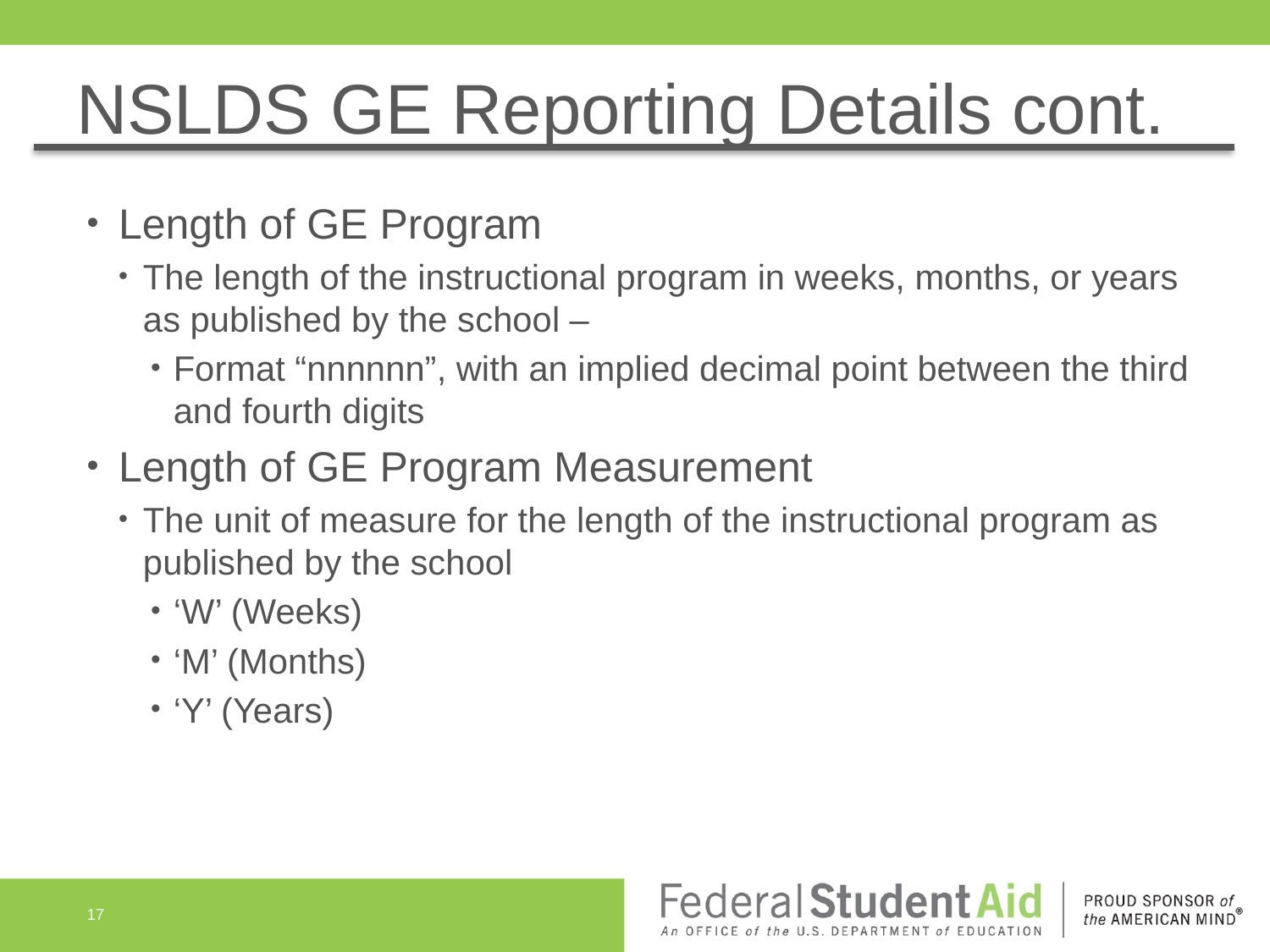

# NSLDS GE Reporting Details cont.
Length of GE Program
The length of the instructional program in weeks, months, or years as published by the school –
Format “nnnnnn”, with an implied decimal point between the third and fourth digits
Length of GE Program Measurement
The unit of measure for the length of the instructional program as published by the school
‘W’ (Weeks)
‘M’ (Months)
‘Y’ (Years)

17